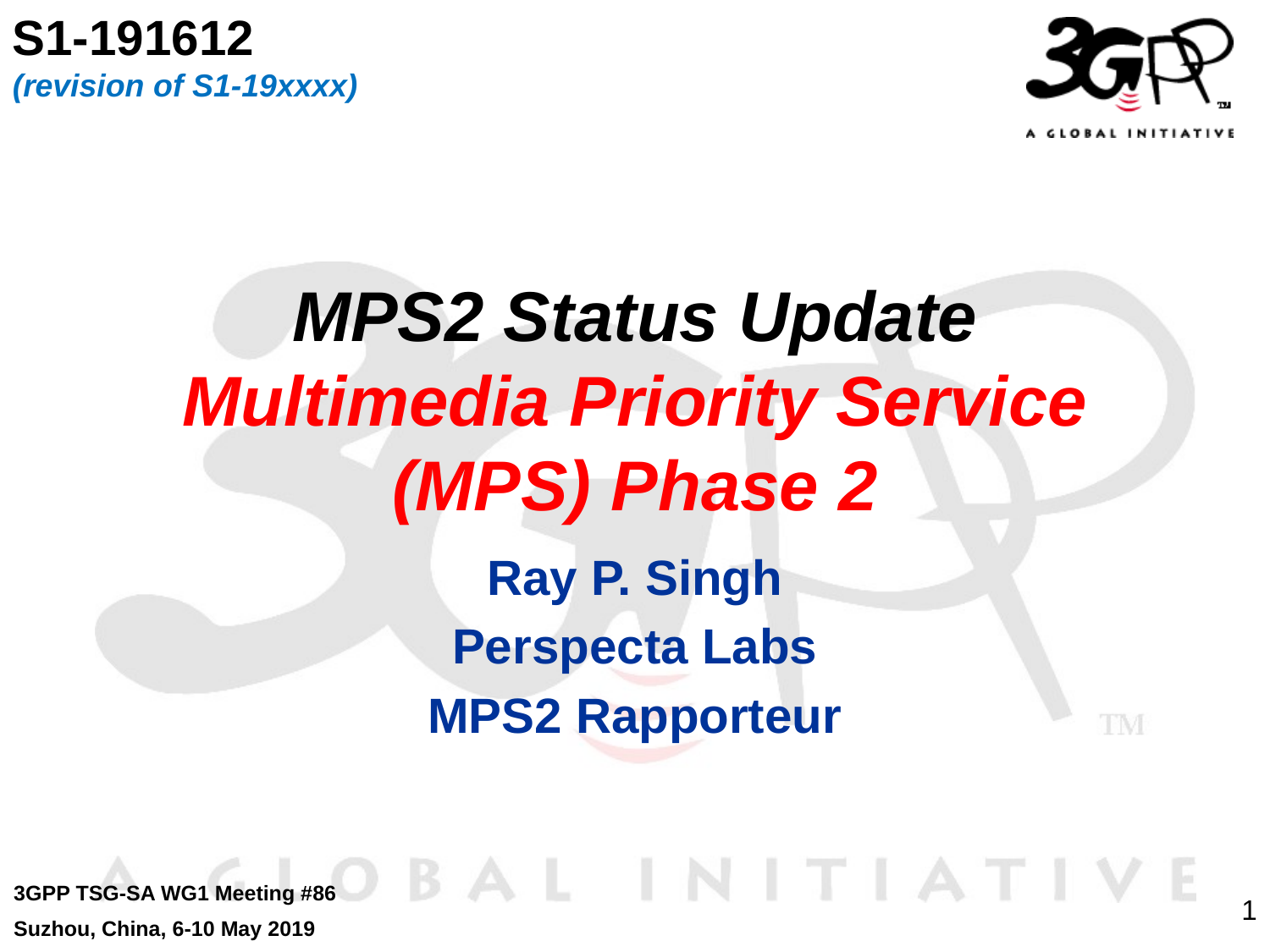

S1-191612
(revision of S1-19xxxx)
# MPS2 Status Update Multimedia Priority Service (MPS) Phase 2
Ray P. Singh
Perspecta Labs
MPS2 Rapporteur
3GPP TSG-SA WG1 Meeting #86
Suzhou, China, 6-10 May 2019
1